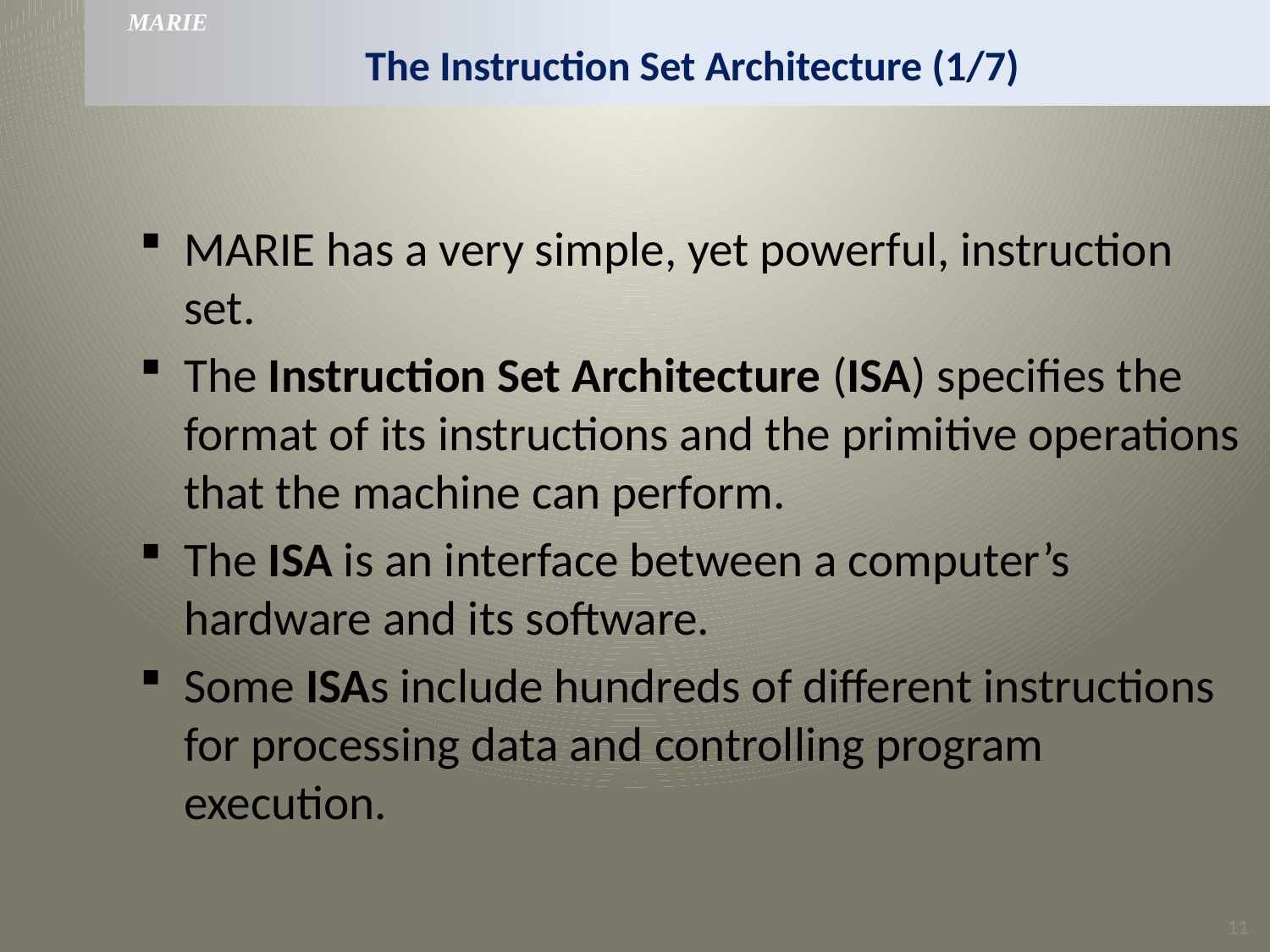

MARIE
# The Instruction Set Architecture (1/7)
MARIE has a very simple, yet powerful, instruction set.
The Instruction Set Architecture (ISA) specifies the format of its instructions and the primitive operations that the machine can perform.
The ISA is an interface between a computer’s hardware and its software.
Some ISAs include hundreds of different instructions for processing data and controlling program execution.